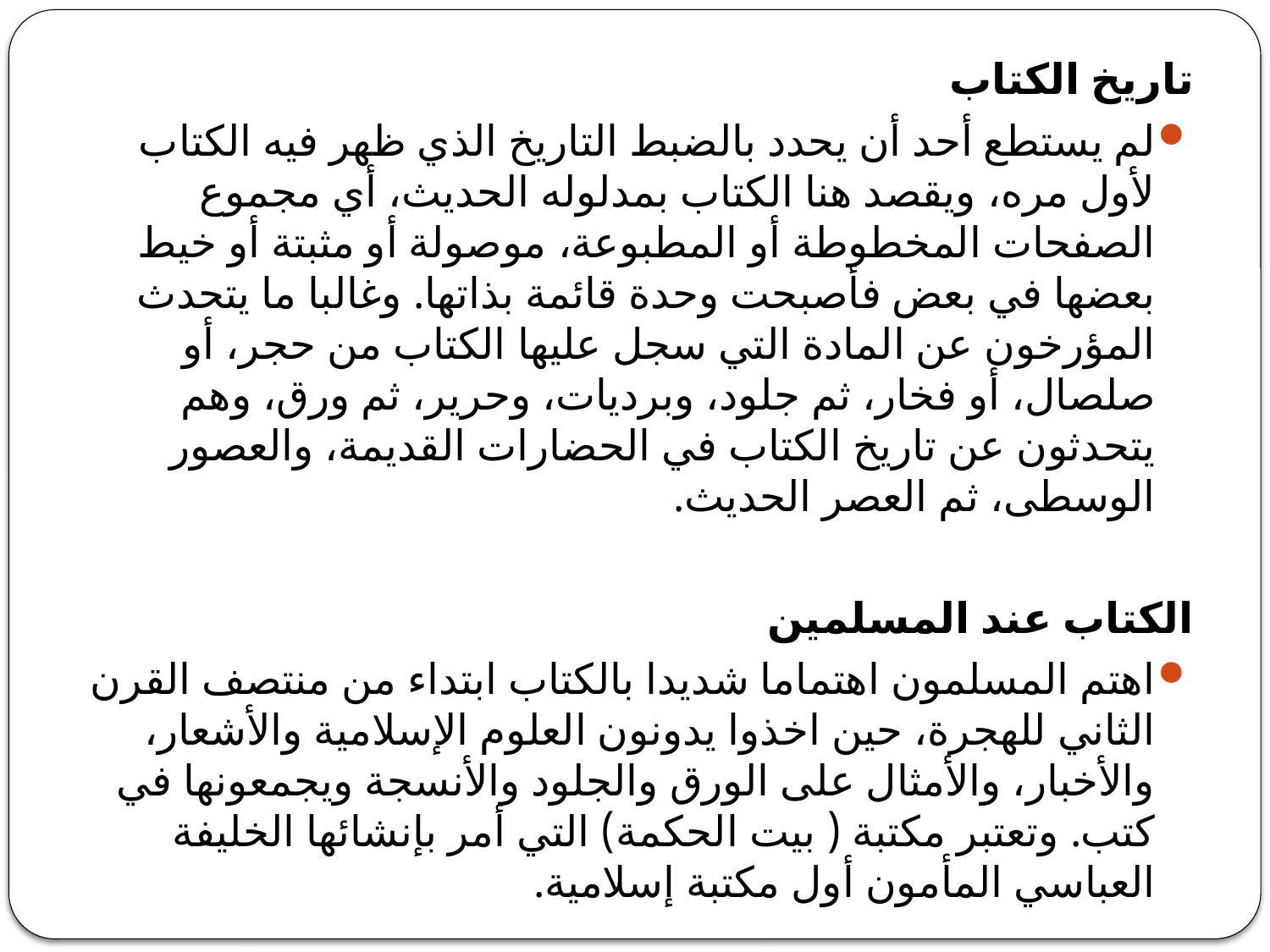

#
تاريخ الكتاب
لم يستطع أحد أن يحدد بالضبط التاريخ الذي ظهر فيه الكتاب لأول مره، ويقصد هنا الكتاب بمدلوله الحديث، أي مجموع الصفحات المخطوطة أو المطبوعة، موصولة أو مثبتة أو خيط بعضها في بعض فأصبحت وحدة قائمة بذاتها. وغالبا ما يتحدث المؤرخون عن المادة التي سجل عليها الكتاب من حجر، أو صلصال، أو فخار، ثم جلود، وبرديات، وحرير، ثم ورق، وهم يتحدثون عن تاريخ الكتاب في الحضارات القديمة، والعصور الوسطى، ثم العصر الحديث.

الكتاب عند المسلمين
اهتم المسلمون اهتماما شديدا بالكتاب ابتداء من منتصف القرن الثاني للهجرة، حين اخذوا يدونون العلوم الإسلامية والأشعار، والأخبار، والأمثال على الورق والجلود والأنسجة ويجمعونها في كتب. وتعتبر مكتبة ( بيت الحكمة) التي أمر بإنشائها الخليفة العباسي المأمون أول مكتبة إسلامية.